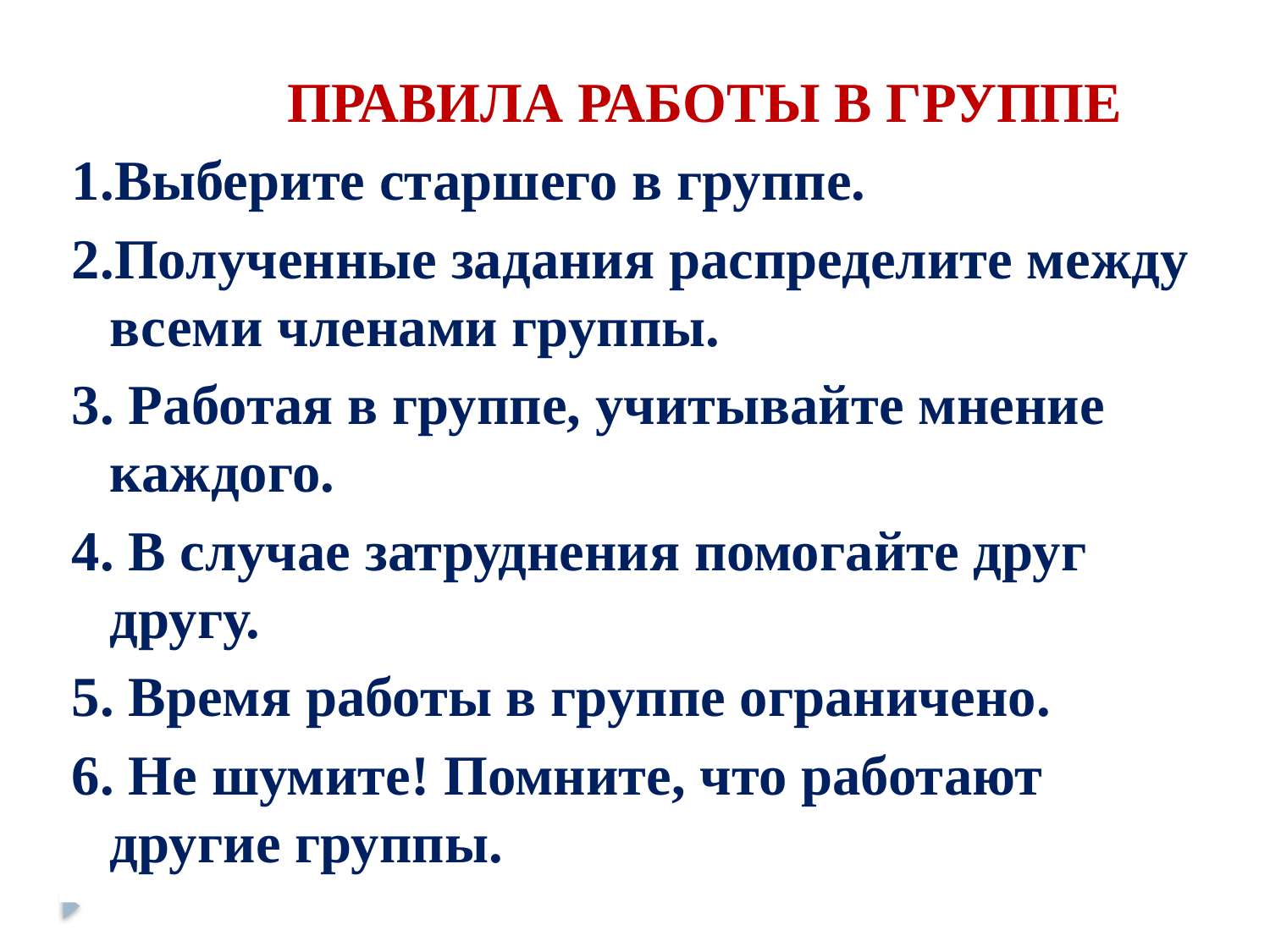

ПРАВИЛА РАБОТЫ В ГРУППЕ
1.Выберите старшего в группе.
2.Полученные задания распределите между всеми членами группы.
3. Работая в группе, учитывайте мнение каждого.
4. В случае затруднения помогайте друг другу.
5. Время работы в группе ограничено.
6. Не шумите! Помните, что работают другие группы.